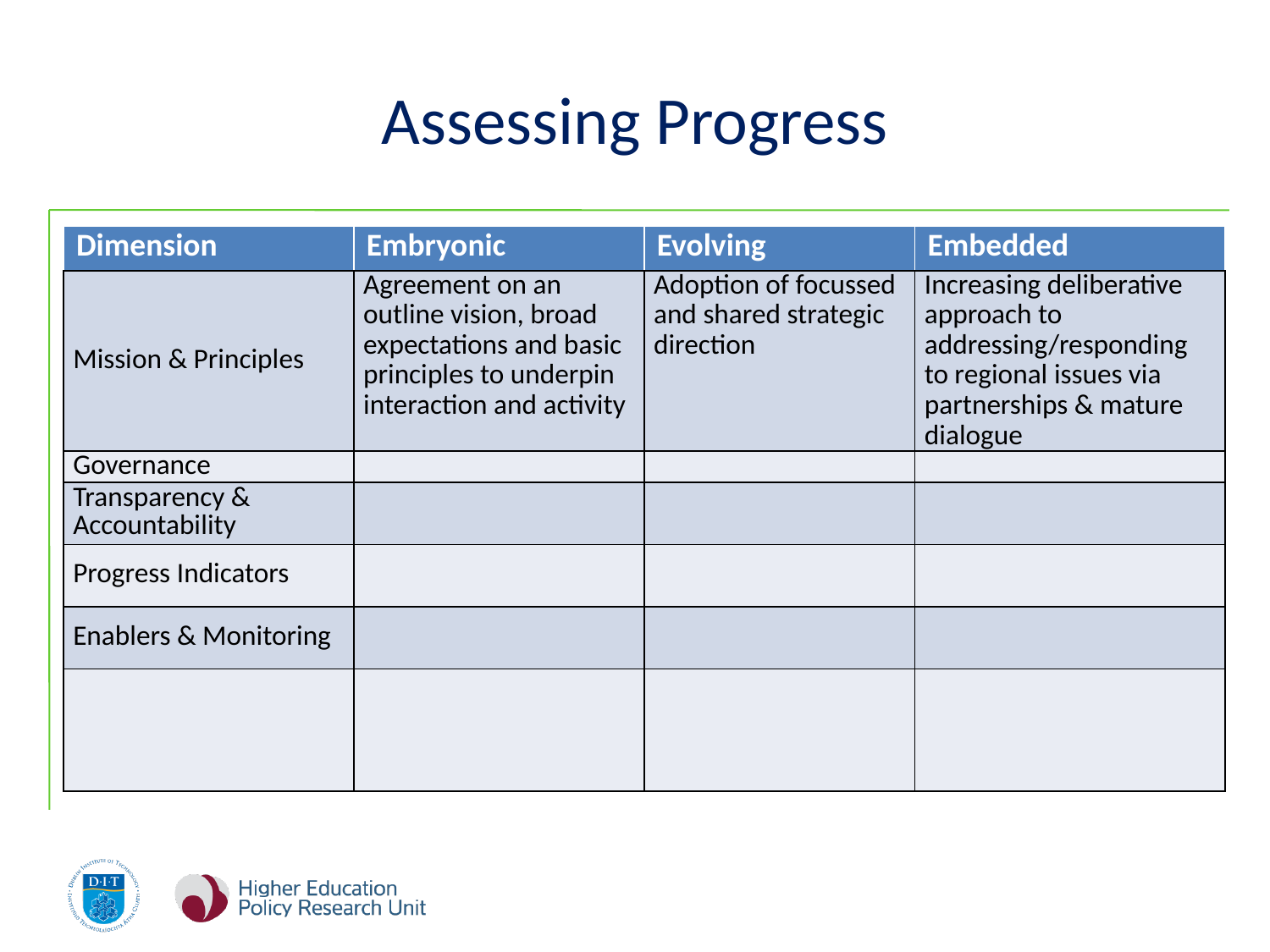

# Assessing Progress
| Dimension | Embryonic | Evolving | Embedded |
| --- | --- | --- | --- |
| Mission & Principles | Agreement on an outline vision, broad expectations and basic principles to underpin interaction and activity | Adoption of focussed and shared strategic direction | Increasing deliberative approach to addressing/responding to regional issues via partnerships & mature dialogue |
| Governance |  |  |  |
| Transparency & Accountability |  |  |  |
| Progress Indicators |  |  |  |
| Enablers & Monitoring |  |  |  |
|  |  |  |  |